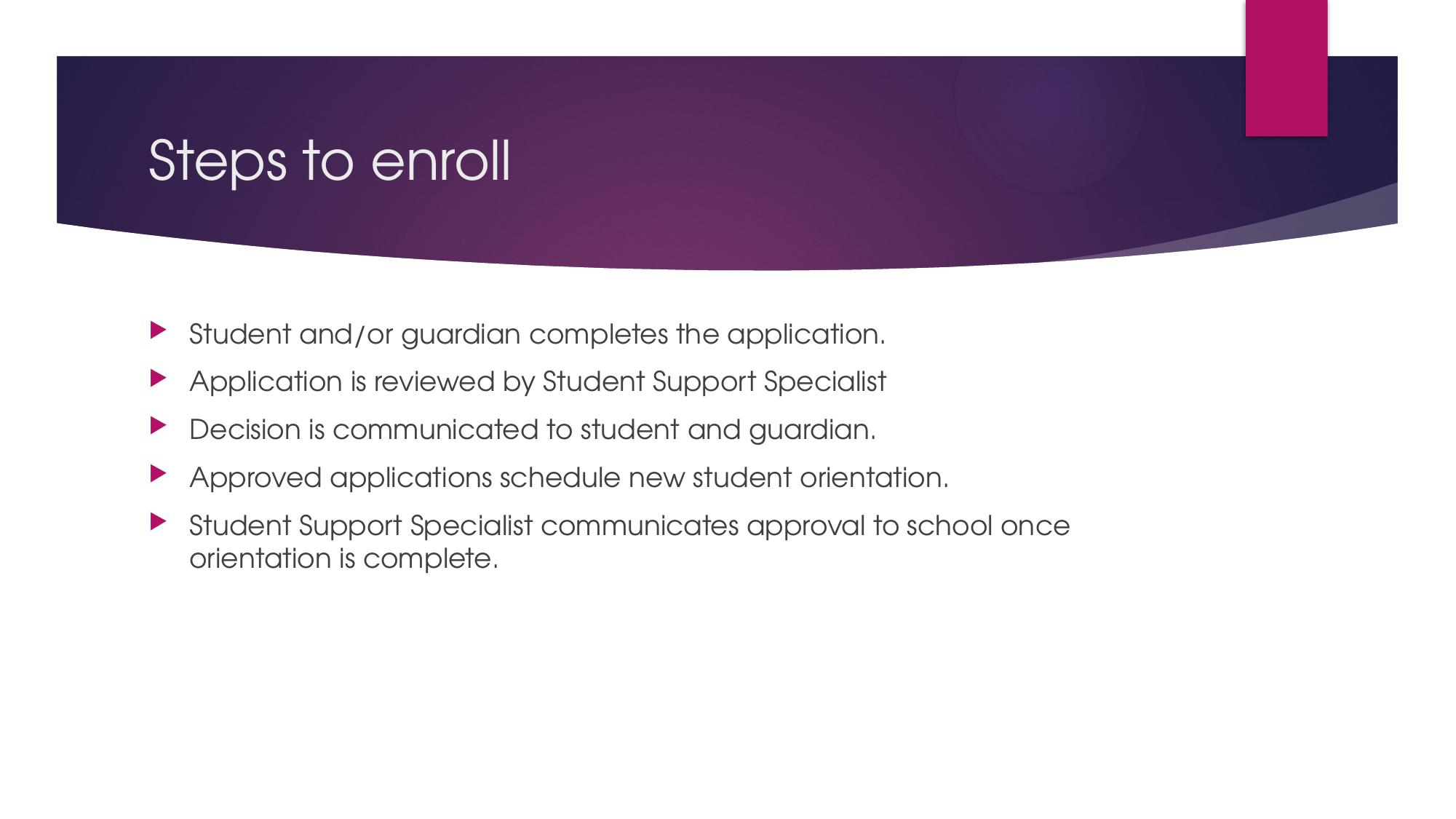

# Steps to enroll
Student and/or guardian completes the application.
Application is reviewed by Student Support Specialist
Decision is communicated to student and guardian.
Approved applications schedule new student orientation.
Student Support Specialist communicates approval to school once orientation is complete.